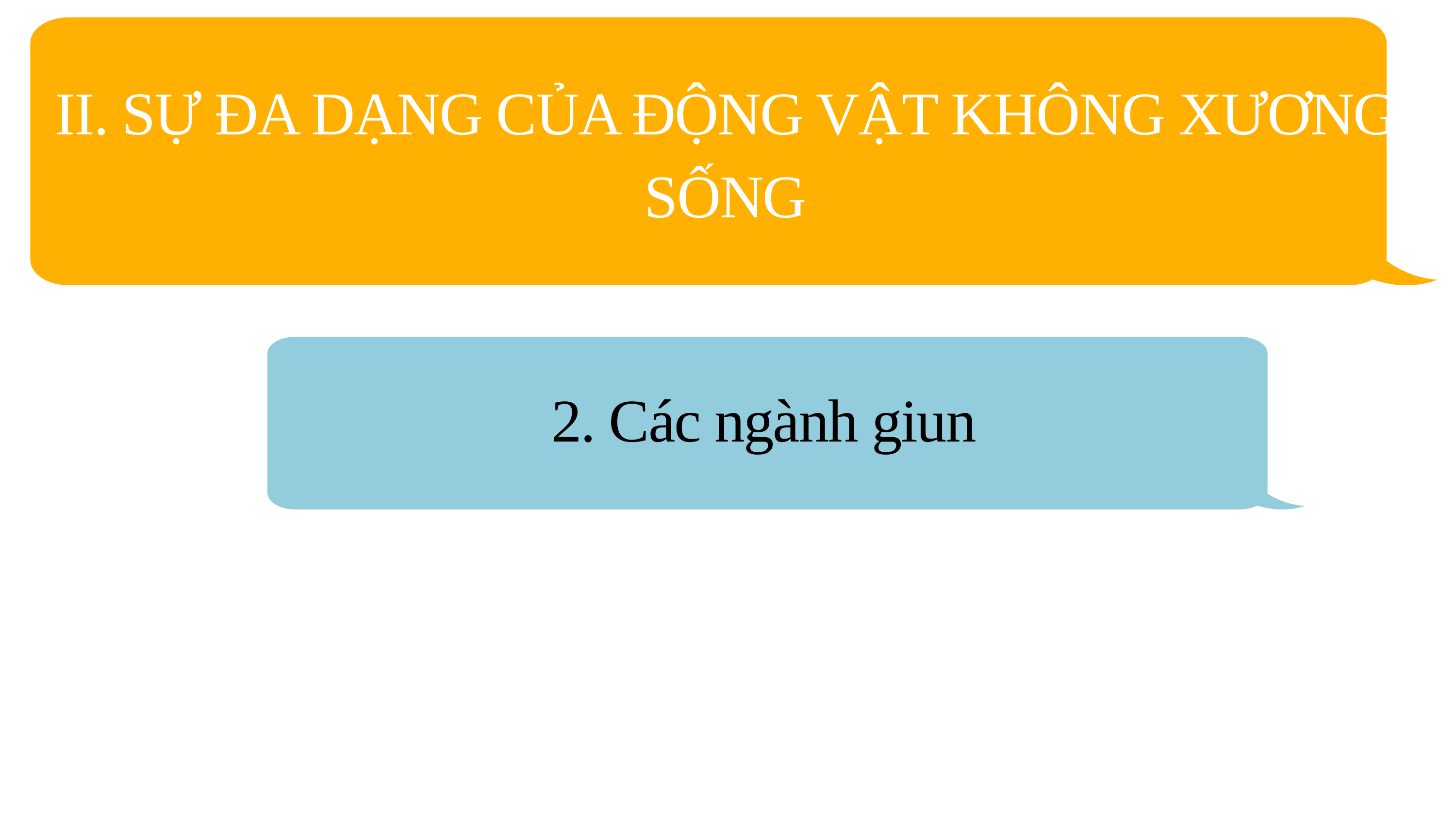

II. SỰ ĐA DẠNG CỦA ĐỘNG VẬT KHÔNG XƯƠNG SỐNG

2. Các ngành giun